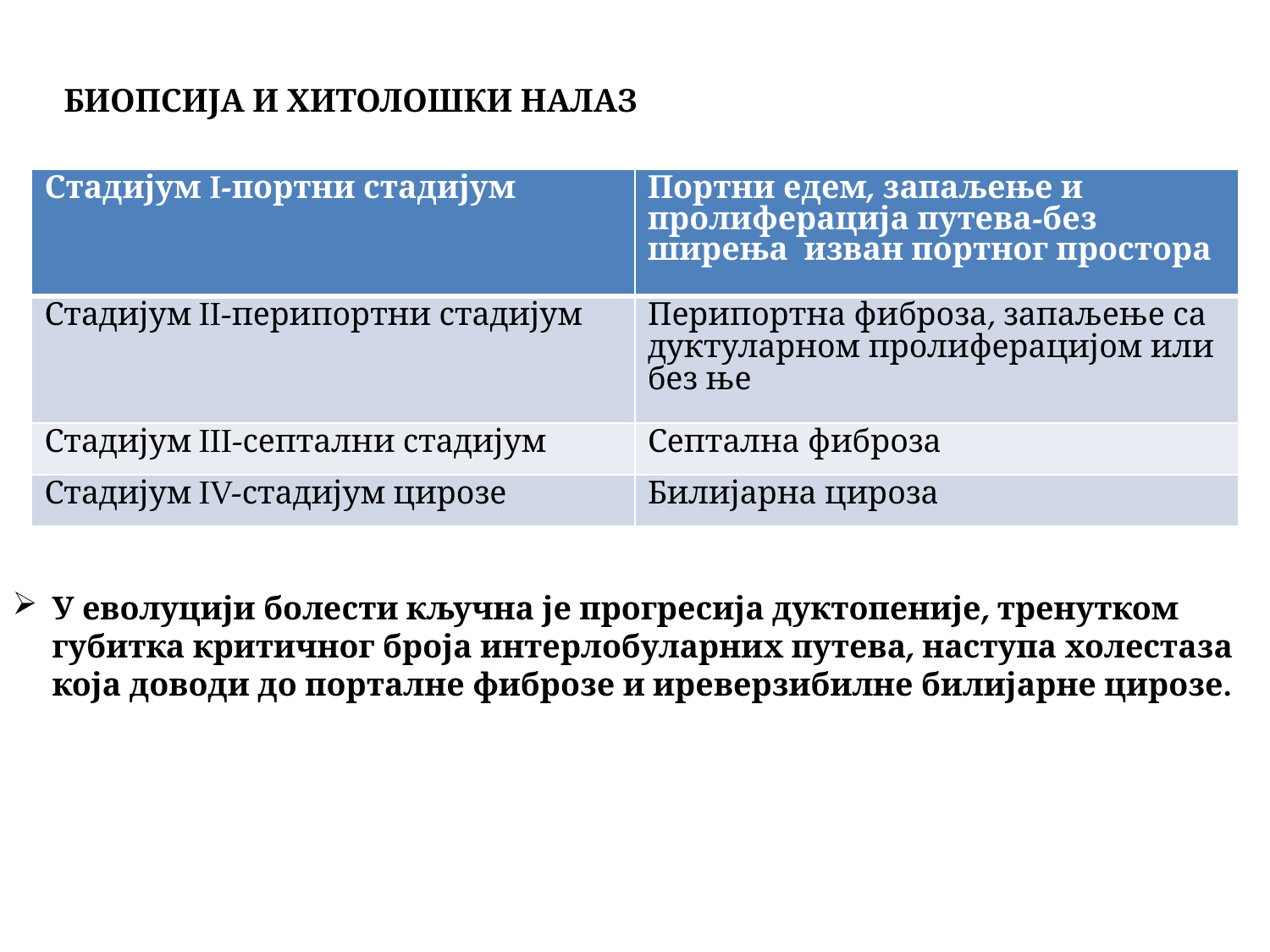

БИОПСИЈА И ХИТОЛОШКИ НАЛАЗ

| Стадијум I-портни стадијум | Портни едем, запаљење и пролиферација путева-без ширења изван портног простора |
| --- | --- |
| Стадијум II-перипортни стадијум | Перипортна фиброза, запаљење са дуктуларном пролиферацијом или без ње |
| Стадијум III-септални стадијум | Септална фиброза |
| Стадијум IV-стадијум цирозе | Билијарна цироза |
У еволуцији болести кључна је прогресија дуктопеније, тренутком губитка критичног броја интерлобуларних путева, наступа холестаза која доводи до порталне фиброзе и иреверзибилне билијарне цирозе.